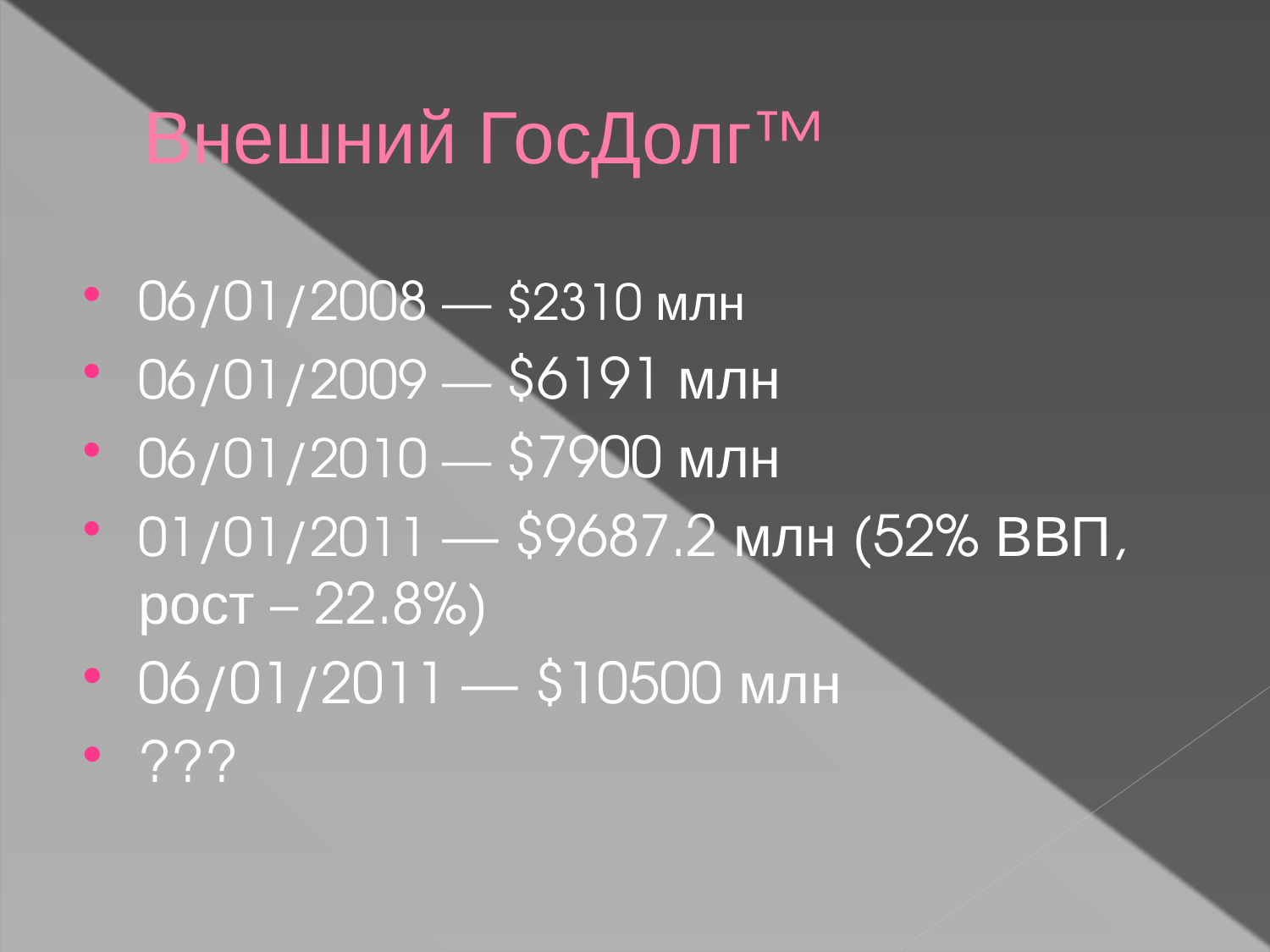

# Внешний ГосДолг™
06/01/2008 — $2310 млн
06/01/2009 — $6191 млн
06/01/2010 — $7900 млн
01/01/2011 — $9687.2 млн (52% ВВП, рост – 22.8%)
06/01/2011 — $10500 млн
???